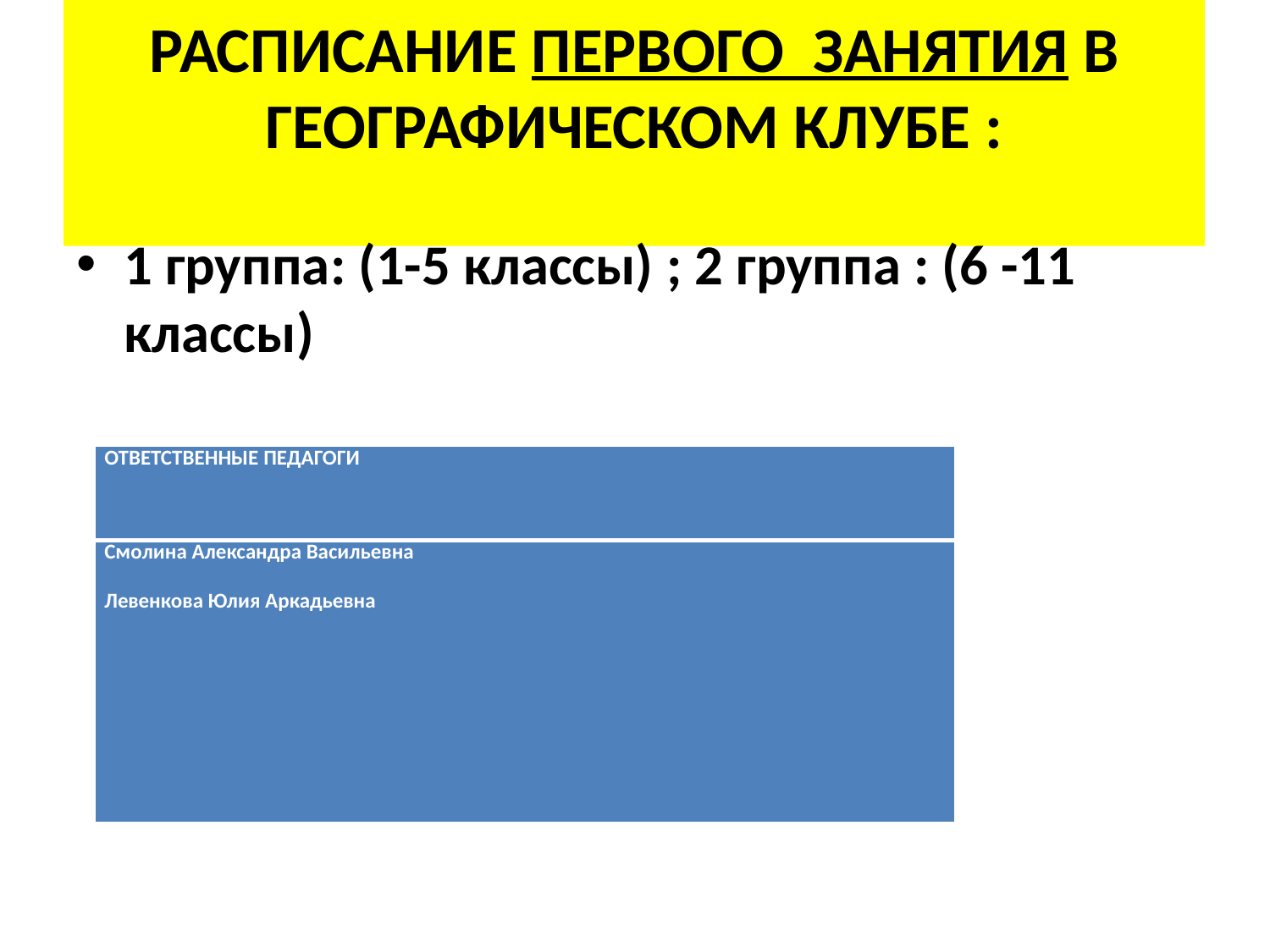

# РАСПИСАНИЕ ПЕРВОГО  ЗАНЯТИЯ В ГЕОГРАФИЧЕСКОМ КЛУБЕ :
1 группа: (1-5 классы) ; 2 группа : (6 -11 классы)

| ОТВЕТСТВЕННЫЕ ПЕДАГОГИ |
| --- |
| Смолина Александра Васильевна   Левенкова Юлия Аркадьевна |